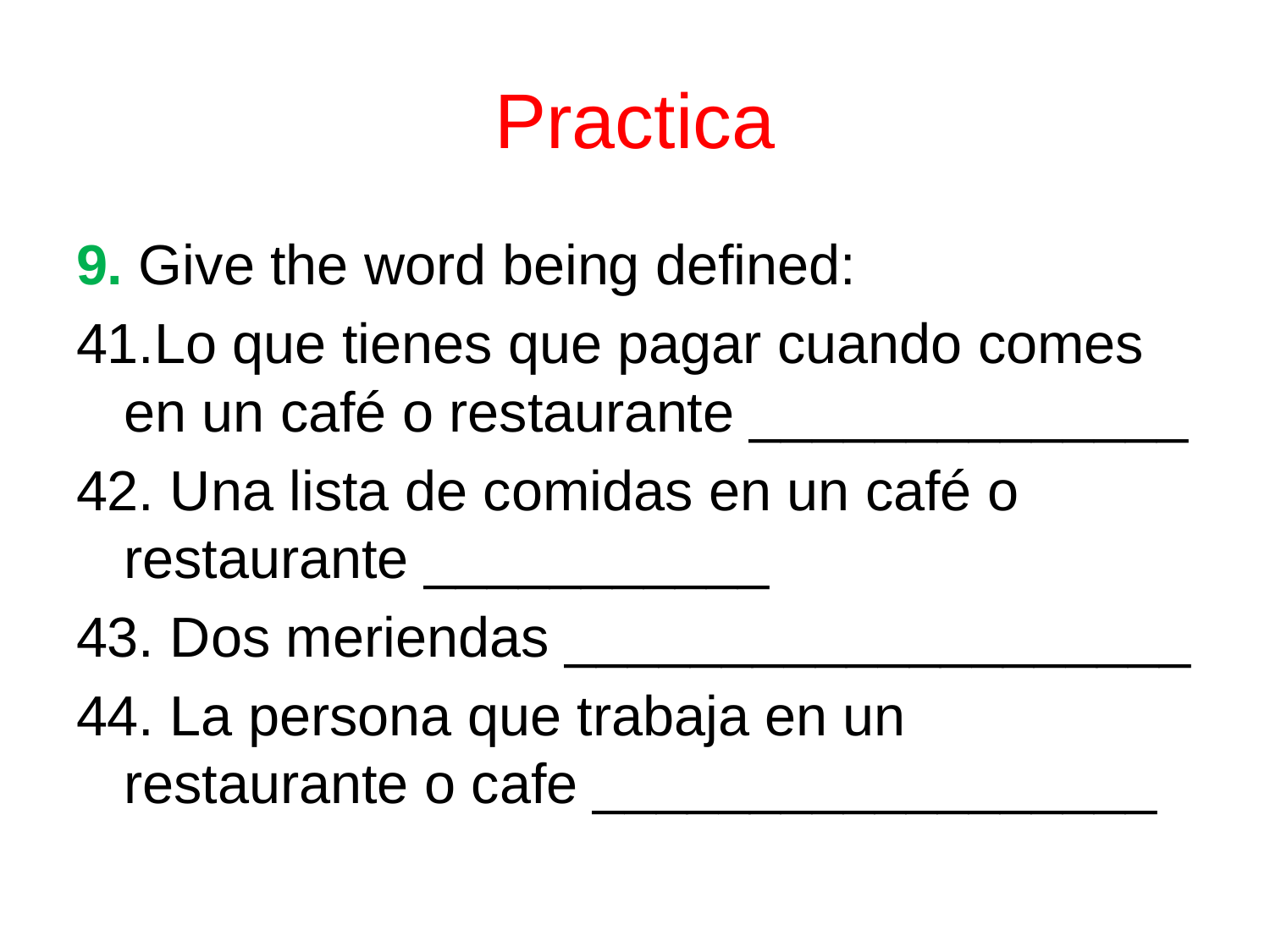

# Practica
9. Give the word being defined:
41.Lo que tienes que pagar cuando comes en un café o restaurante ______________
42. Una lista de comidas en un café o restaurante ___________
43. Dos meriendas ____________________
44. La persona que trabaja en un restaurante o cafe __________________